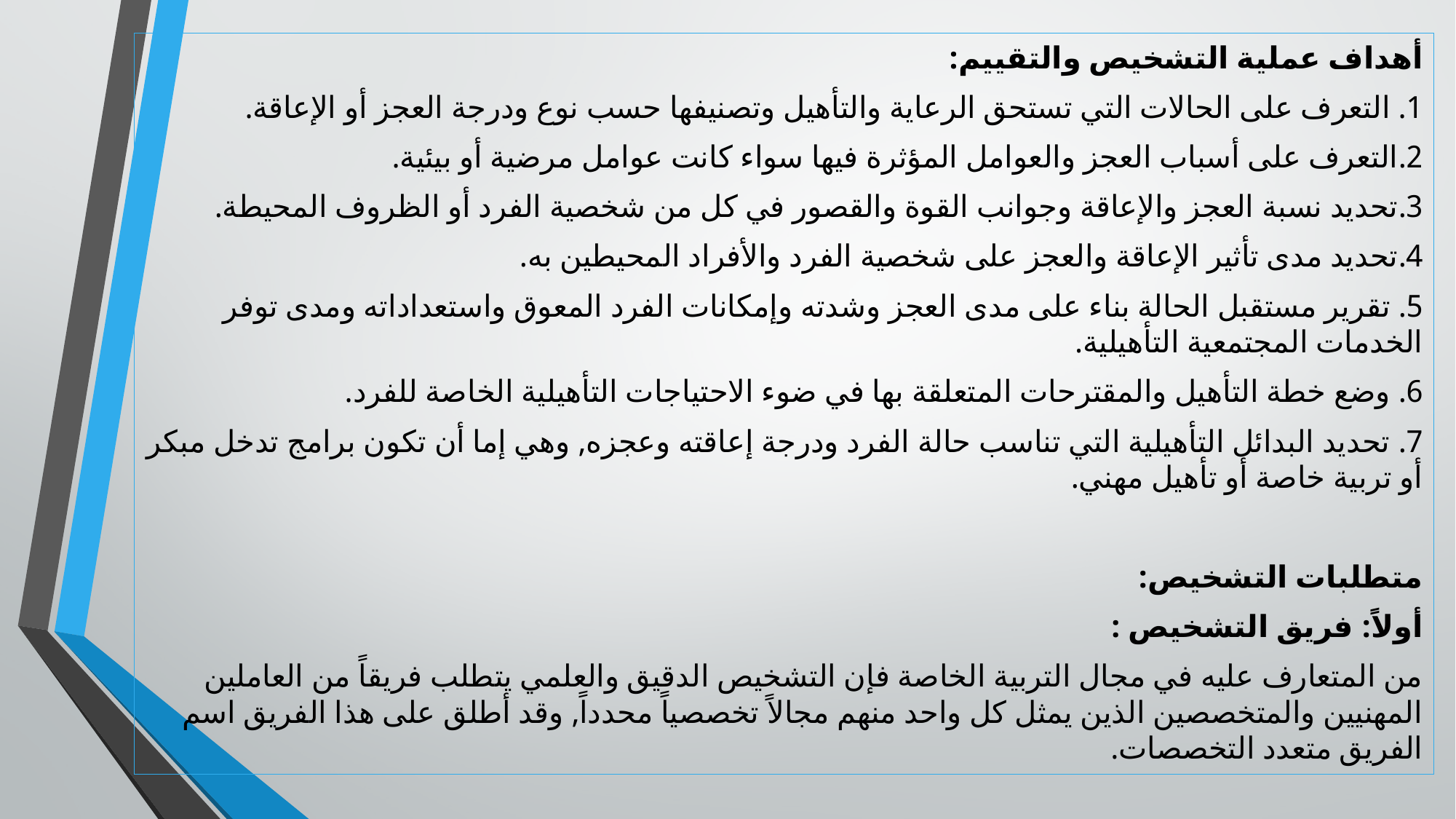

أهداف عملية التشخيص والتقييم:
1. التعرف على الحالات التي تستحق الرعاية والتأهيل وتصنيفها حسب نوع ودرجة العجز أو الإعاقة.
2.التعرف على أسباب العجز والعوامل المؤثرة فيها سواء كانت عوامل مرضية أو بيئية.
3.تحديد نسبة العجز والإعاقة وجوانب القوة والقصور في كل من شخصية الفرد أو الظروف المحيطة.
4.تحديد مدى تأثير الإعاقة والعجز على شخصية الفرد والأفراد المحيطين به.
5. تقرير مستقبل الحالة بناء على مدى العجز وشدته وإمكانات الفرد المعوق واستعداداته ومدى توفر الخدمات المجتمعية التأهيلية.
6. وضع خطة التأهيل والمقترحات المتعلقة بها في ضوء الاحتياجات التأهيلية الخاصة للفرد.
7. تحديد البدائل التأهيلية التي تناسب حالة الفرد ودرجة إعاقته وعجزه, وهي إما أن تكون برامج تدخل مبكر أو تربية خاصة أو تأهيل مهني.

متطلبات التشخيص:
أولاً: فريق التشخيص :
من المتعارف عليه في مجال التربية الخاصة فإن التشخيص الدقيق والعلمي يتطلب فريقاً من العاملين المهنيين والمتخصصين الذين يمثل كل واحد منهم مجالاً تخصصياً محدداً, وقد أطلق على هذا الفريق اسم الفريق متعدد التخصصات.